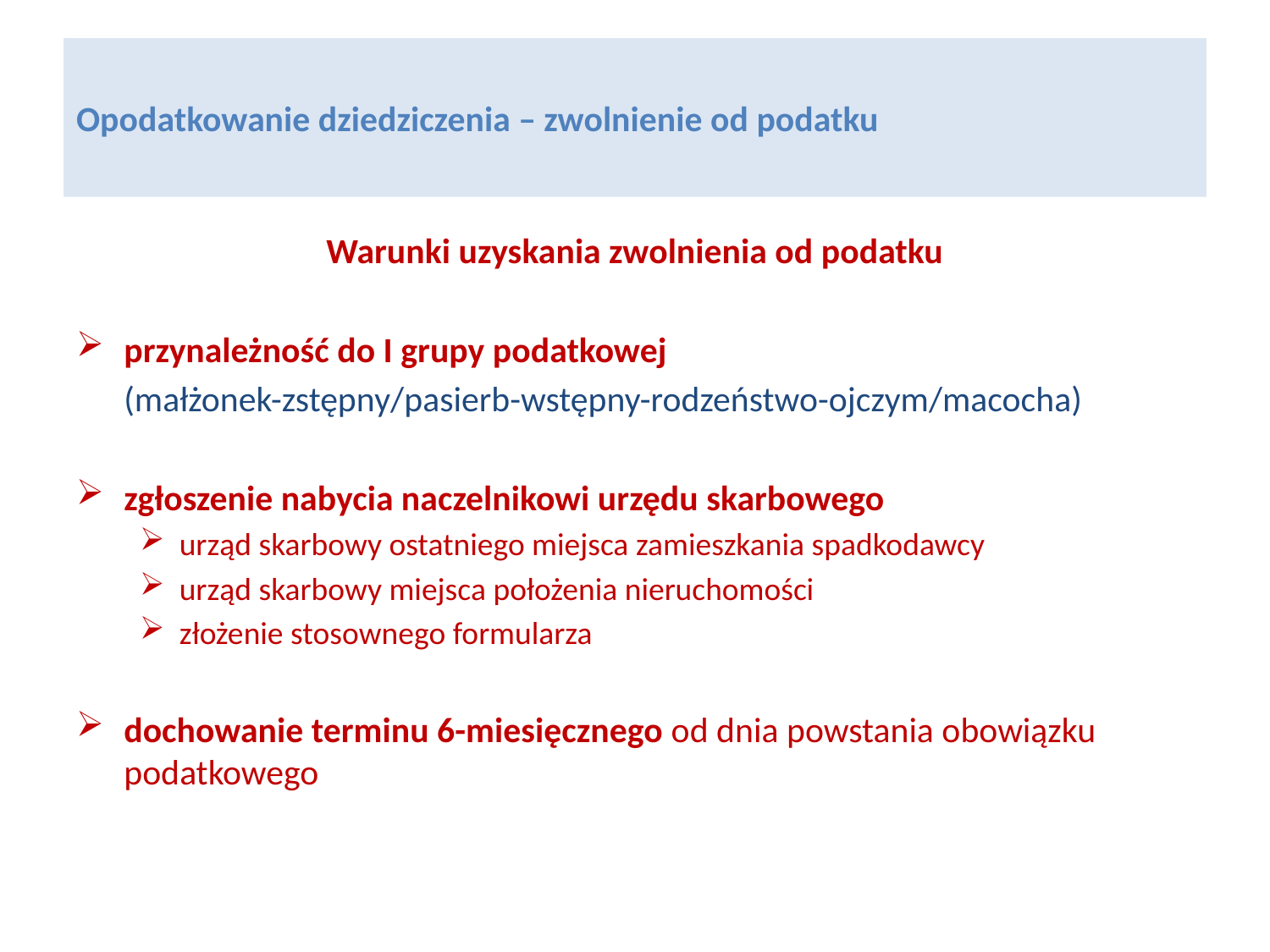

# Opodatkowanie dziedziczenia – zwolnienie od podatku
Warunki uzyskania zwolnienia od podatku

przynależność do I grupy podatkowej
	(małżonek-zstępny/pasierb-wstępny-rodzeństwo-ojczym/macocha)

zgłoszenie nabycia naczelnikowi urzędu skarbowego
urząd skarbowy ostatniego miejsca zamieszkania spadkodawcy
urząd skarbowy miejsca położenia nieruchomości
złożenie stosownego formularza

dochowanie terminu 6-miesięcznego od dnia powstania obowiązku podatkowego